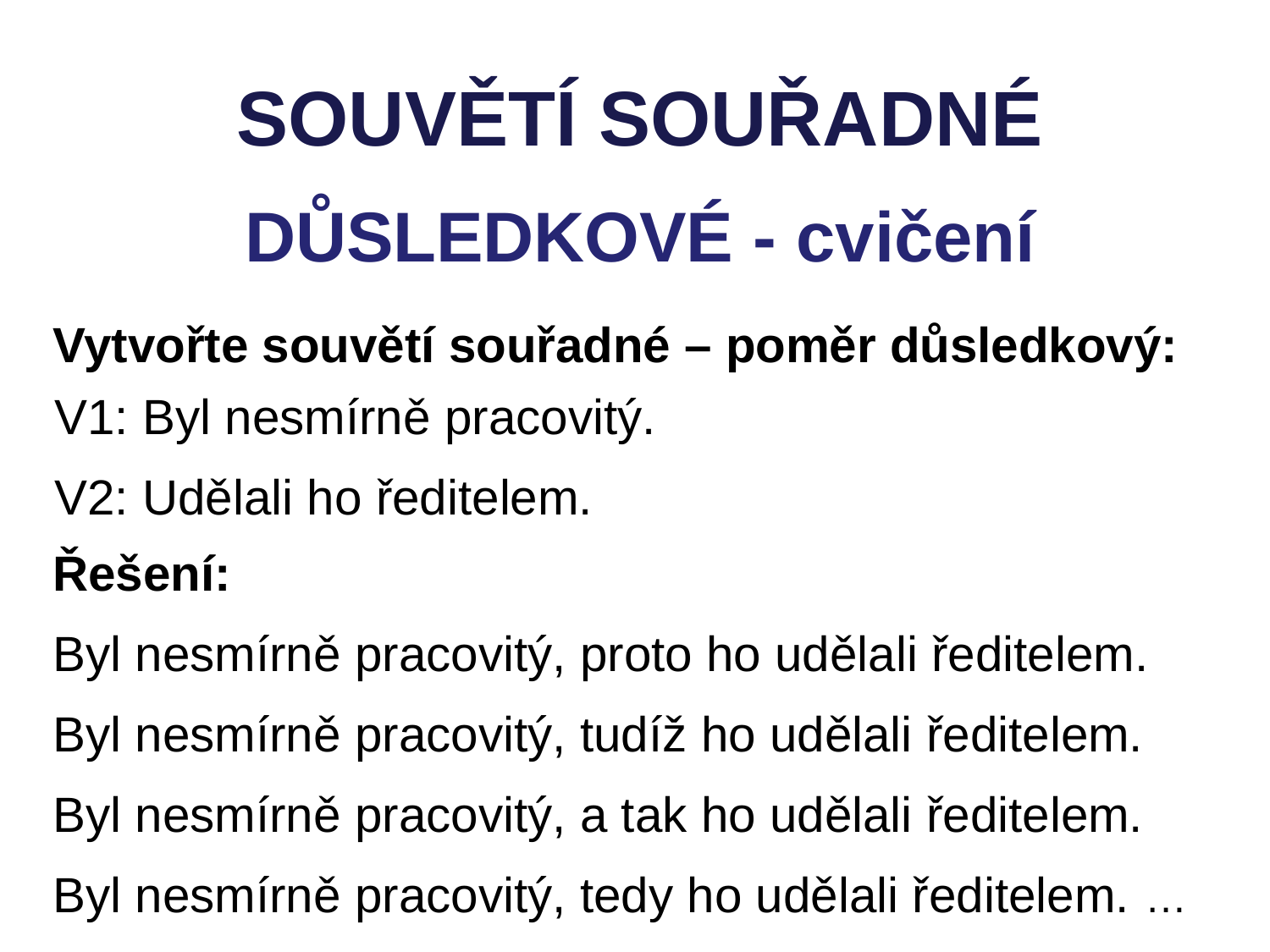

SOUVĚTÍ SOUŘADNÉ
DŮSLEDKOVÉ - cvičení
Vytvořte souvětí souřadné – poměr důsledkový:
V1: Byl nesmírně pracovitý.
V2: Udělali ho ředitelem.
Řešení:
Byl nesmírně pracovitý, proto ho udělali ředitelem.
Byl nesmírně pracovitý, tudíž ho udělali ředitelem.
Byl nesmírně pracovitý, a tak ho udělali ředitelem.
Byl nesmírně pracovitý, tedy ho udělali ředitelem. …